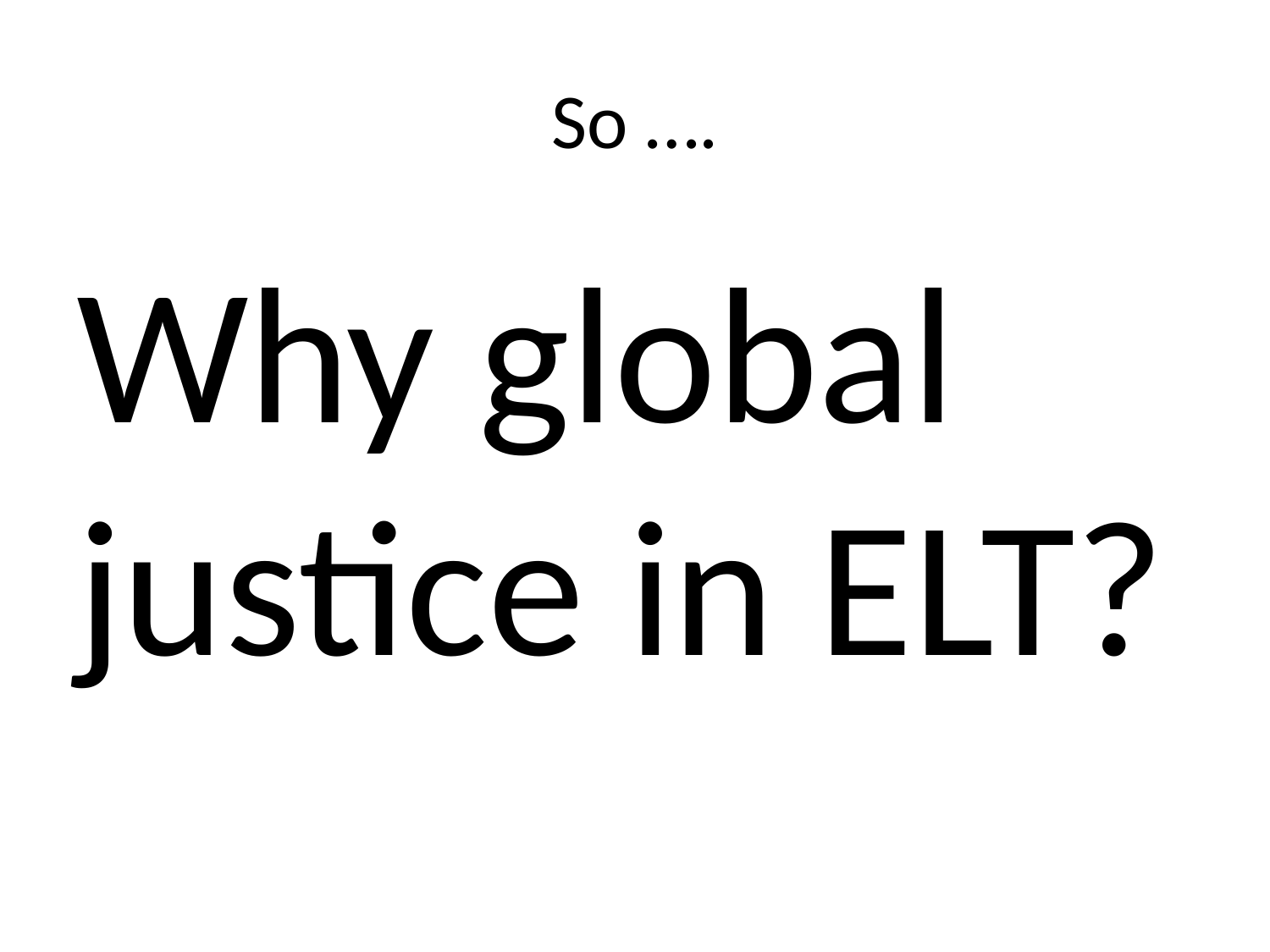

# So ….
Why global justice in ELT?